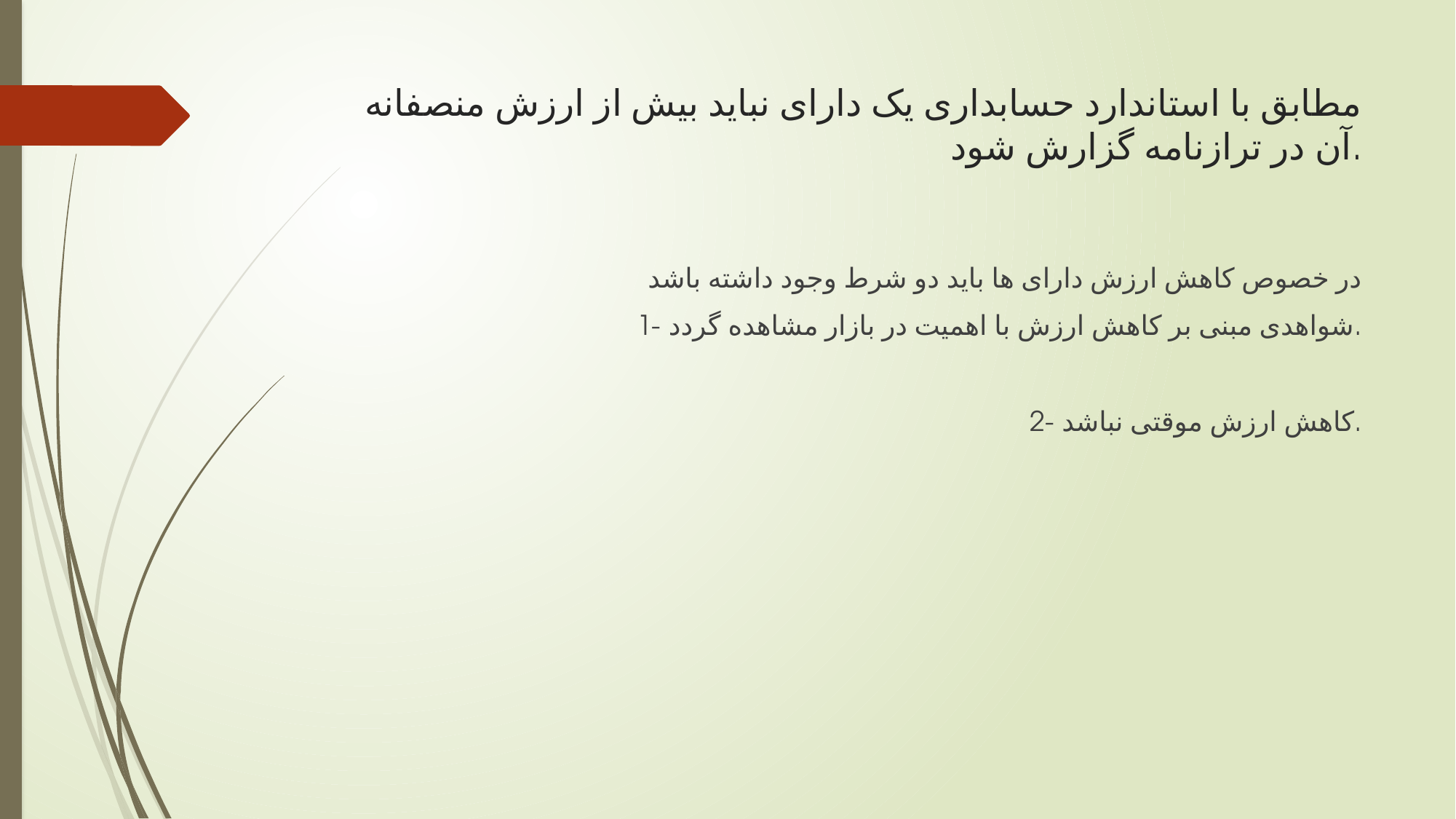

# مطابق با استاندارد حسابداری یک دارای نباید بیش از ارزش منصفانه آن در ترازنامه گزارش شود.
در خصوص کاهش ارزش دارای ها باید دو شرط وجود داشته باشد
 1- شواهدی مبنی بر کاهش ارزش با اهمیت در بازار مشاهده گردد.

2- کاهش ارزش موقتی نباشد.